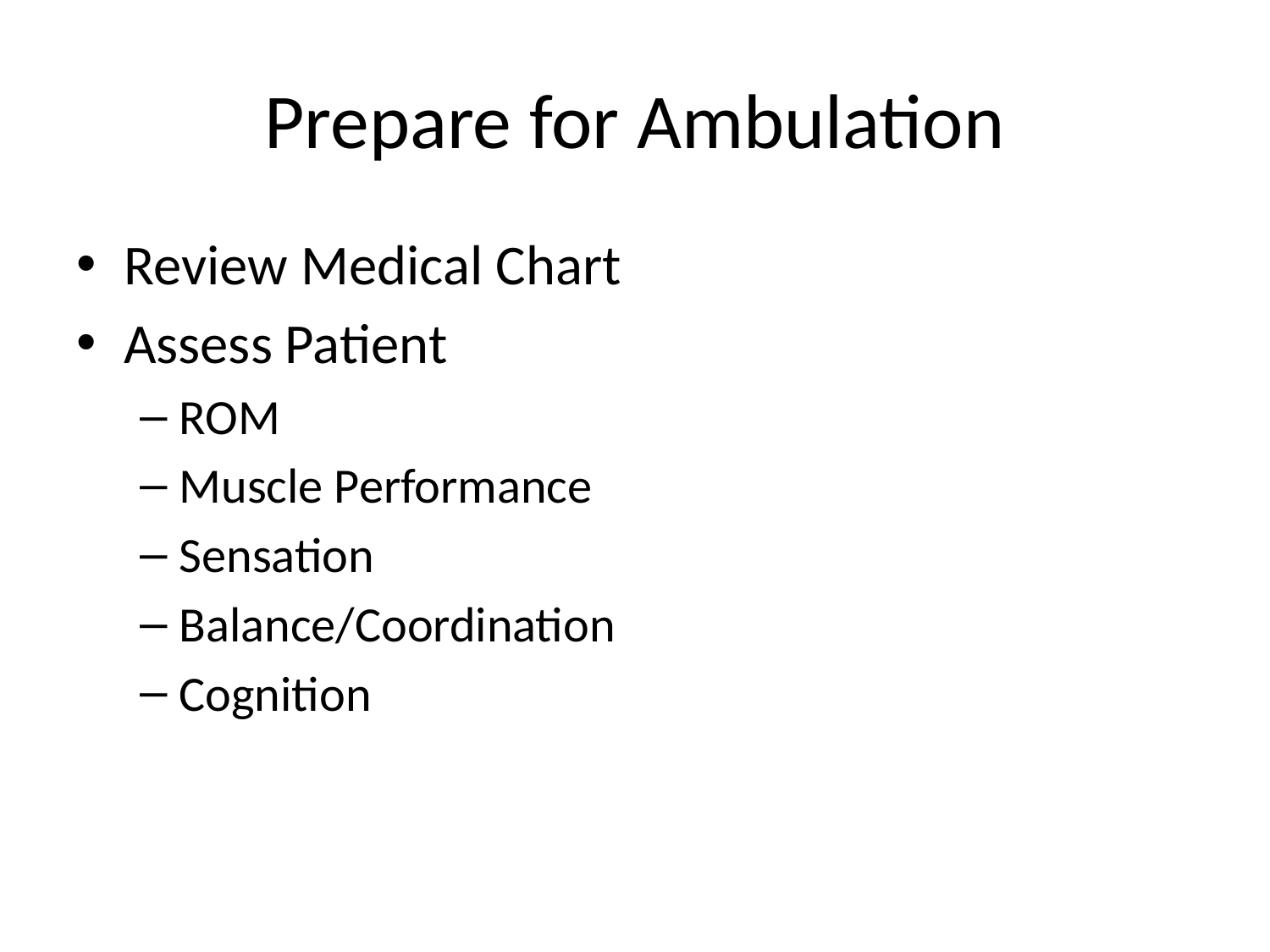

# Prepare for Ambulation
Review Medical Chart
Assess Patient
ROM
Muscle Performance
Sensation
Balance/Coordination
Cognition